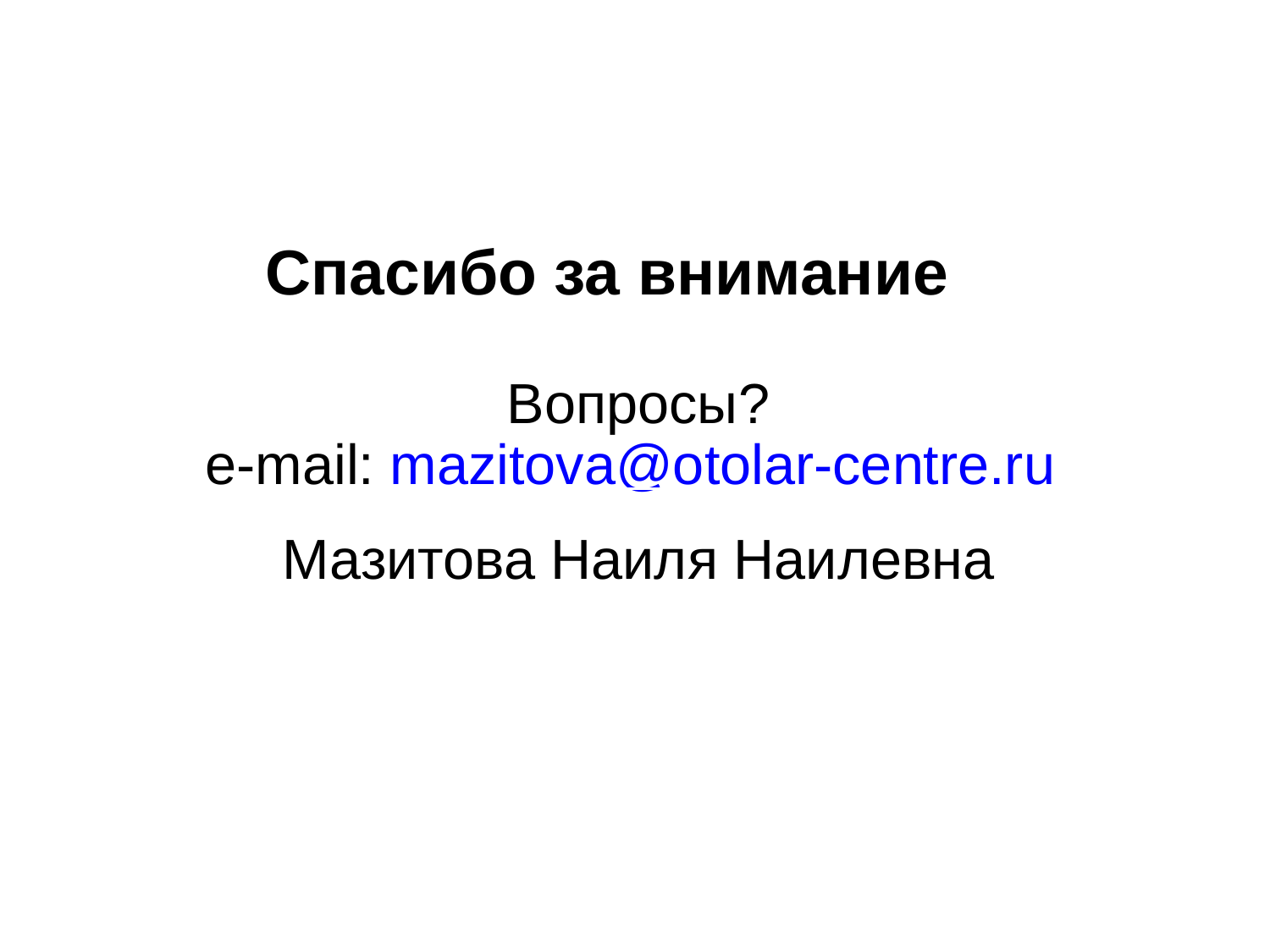

Спасибо за внимание
Вопросы?
e-mail: mazitova@otolar-centre.ru

Мазитова Наиля Наилевна